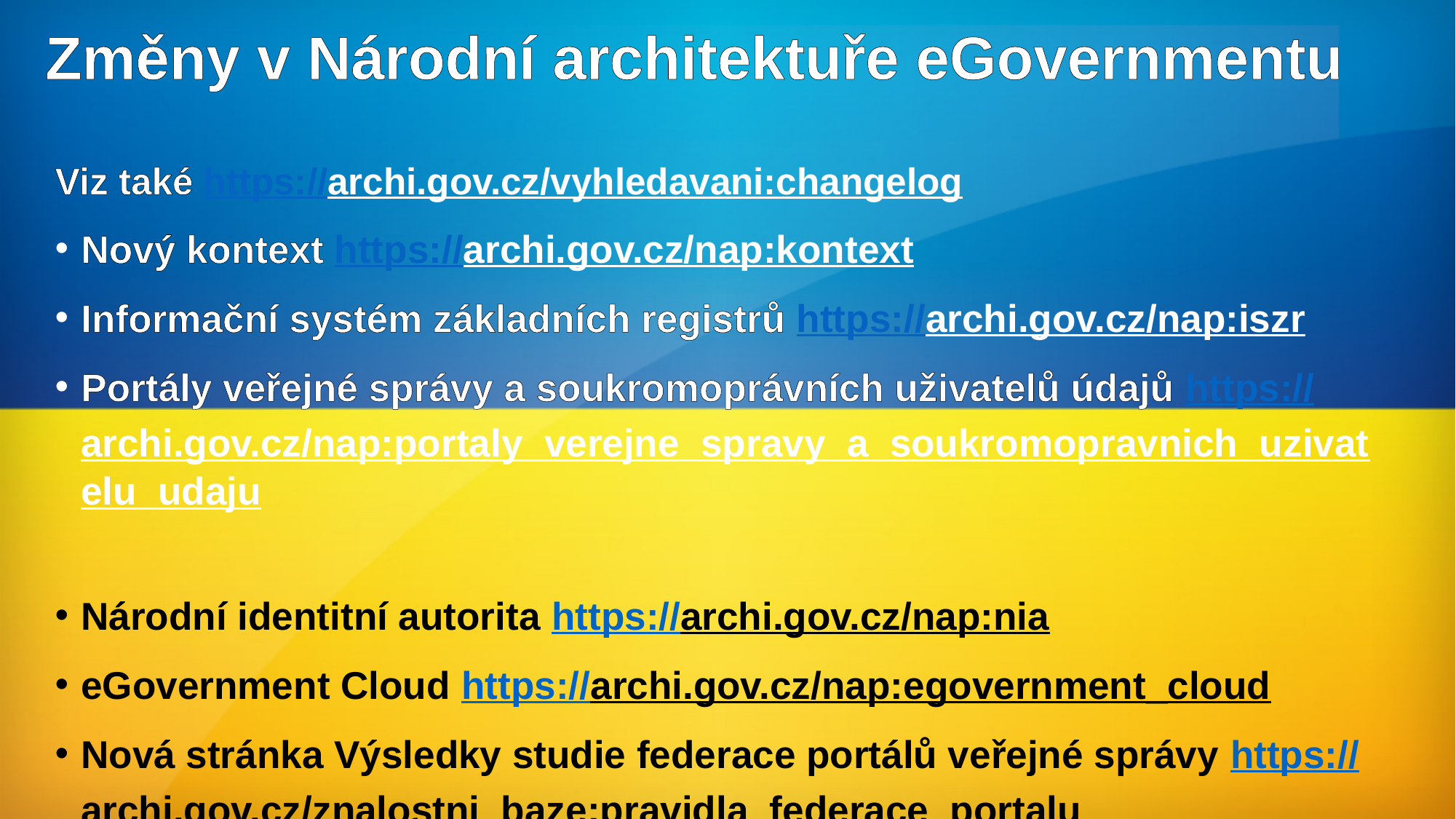

# Změny v Národní architektuře eGovernmentu
Viz také https://archi.gov.cz/vyhledavani:changelog
Nový kontext https://archi.gov.cz/nap:kontext
Informační systém základních registrů https://archi.gov.cz/nap:iszr
Portály veřejné správy a soukromoprávních uživatelů údajů https://archi.gov.cz/nap:portaly_verejne_spravy_a_soukromopravnich_uzivatelu_udaju
Národní identitní autorita https://archi.gov.cz/nap:nia
eGovernment Cloud https://archi.gov.cz/nap:egovernment_cloud
Nová stránka Výsledky studie federace portálů veřejné správy https://archi.gov.cz/znalostni_baze:pravidla_federace_portalu